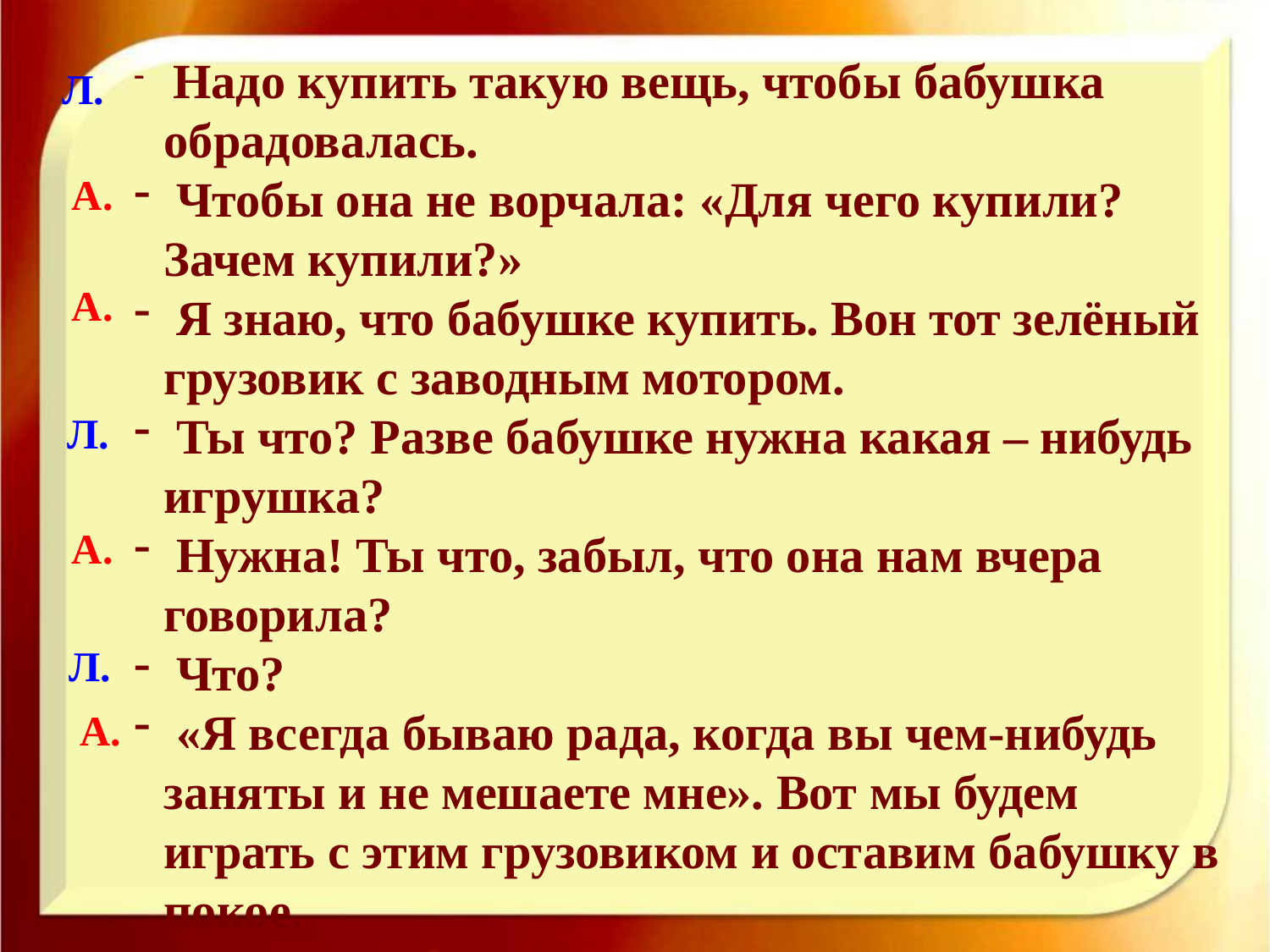

Надо купить такую вещь, чтобы бабушка обрадовалась.
 Чтобы она не ворчала: «Для чего купили? Зачем купили?»
 Я знаю, что бабушке купить. Вон тот зелёный грузовик с заводным мотором.
 Ты что? Разве бабушке нужна какая – нибудь игрушка?
 Нужна! Ты что, забыл, что она нам вчера говорила?
 Что?
 «Я всегда бываю рада, когда вы чем-нибудь заняты и не мешаете мне». Вот мы будем играть с этим грузовиком и оставим бабушку в покое.
Л.
А.
А.
Л.
А.
Л.
А.